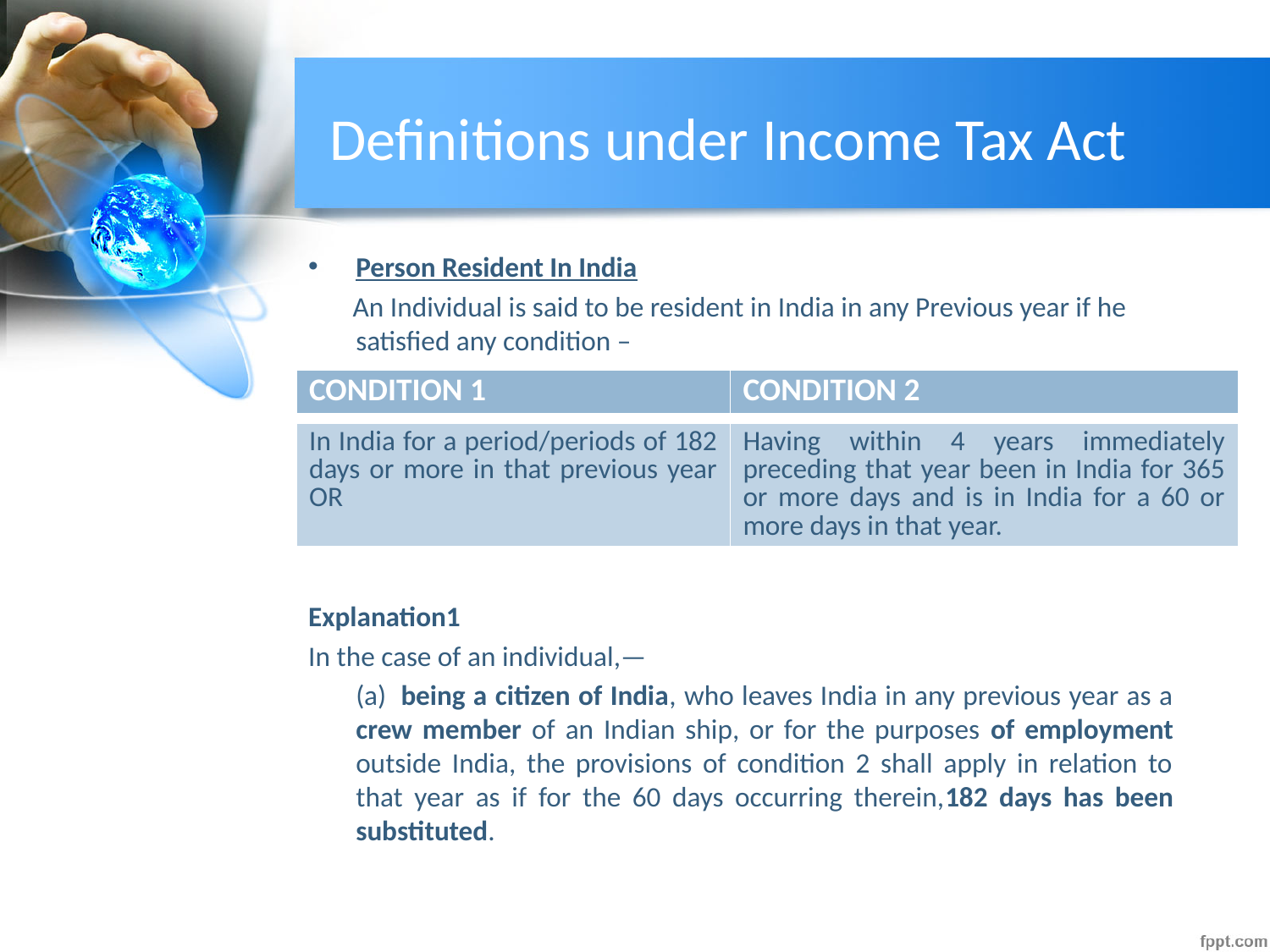

# Definitions under Income Tax Act
Person Resident In India
       An Individual is said to be resident in India in any Previous year if he satisfied any condition –

Explanation1
In the case of an individual,—
	(a)  being a citizen of India, who leaves India in any previous year as a crew member of an Indian ship, or for the purposes of employment outside India, the provisions of condition 2 shall apply in relation to that year as if for the 60 days occurring therein,182 days has been substituted.

| CONDITION 1 | CONDITION 2 |
| --- | --- |
| In India for a period/periods of 182 days or more in that previous year OR | Having within 4 years immediately preceding that year been in India for 365 or more days and is in India for a 60 or more days in that year. |
| --- | --- |